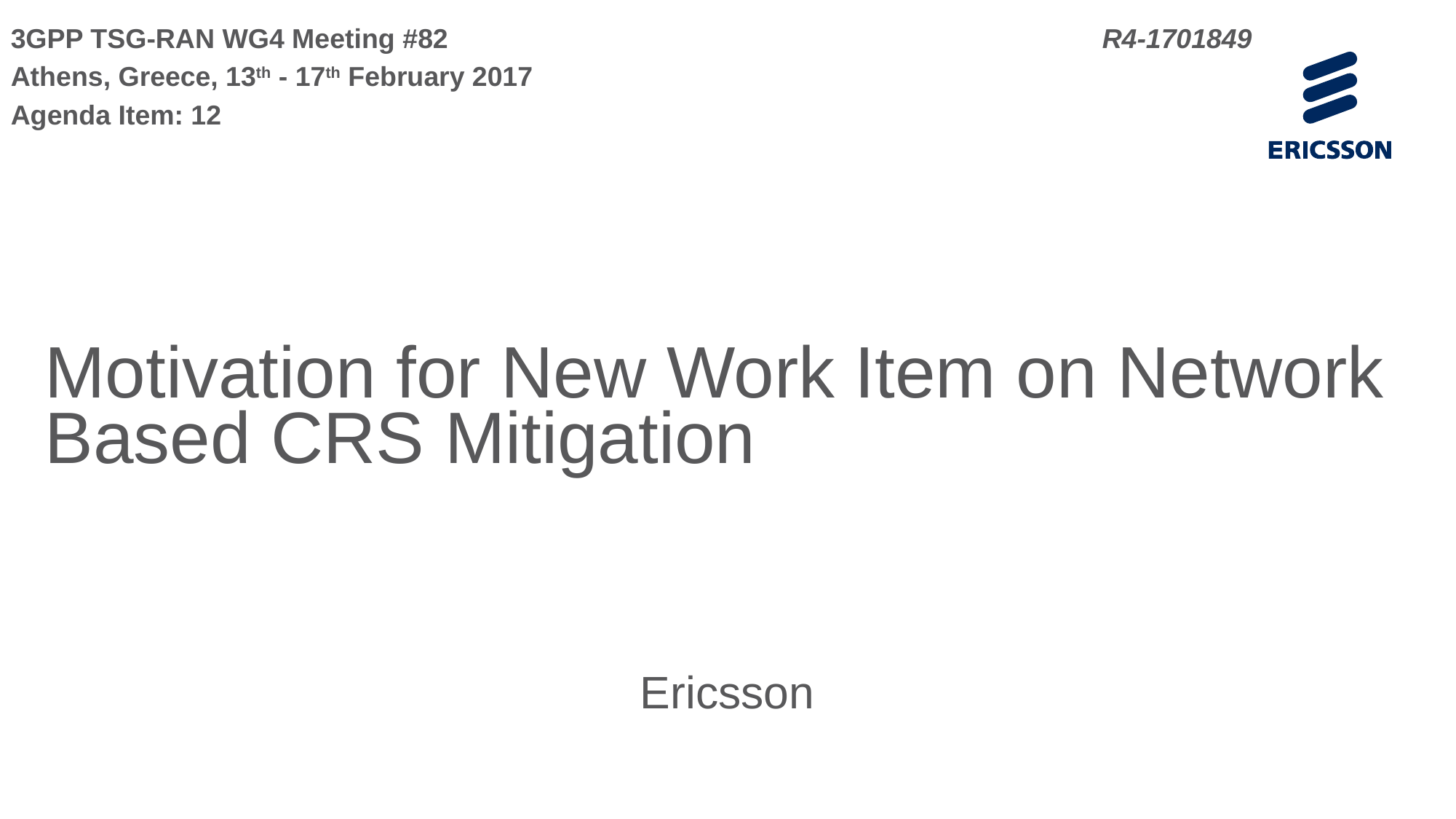

3GPP TSG-RAN WG4 Meeting #82 						R4-1701849
Athens, Greece, 13th - 17th February 2017
Agenda Item: 12
# Motivation for New Work Item on Network Based CRS Mitigation
Ericsson